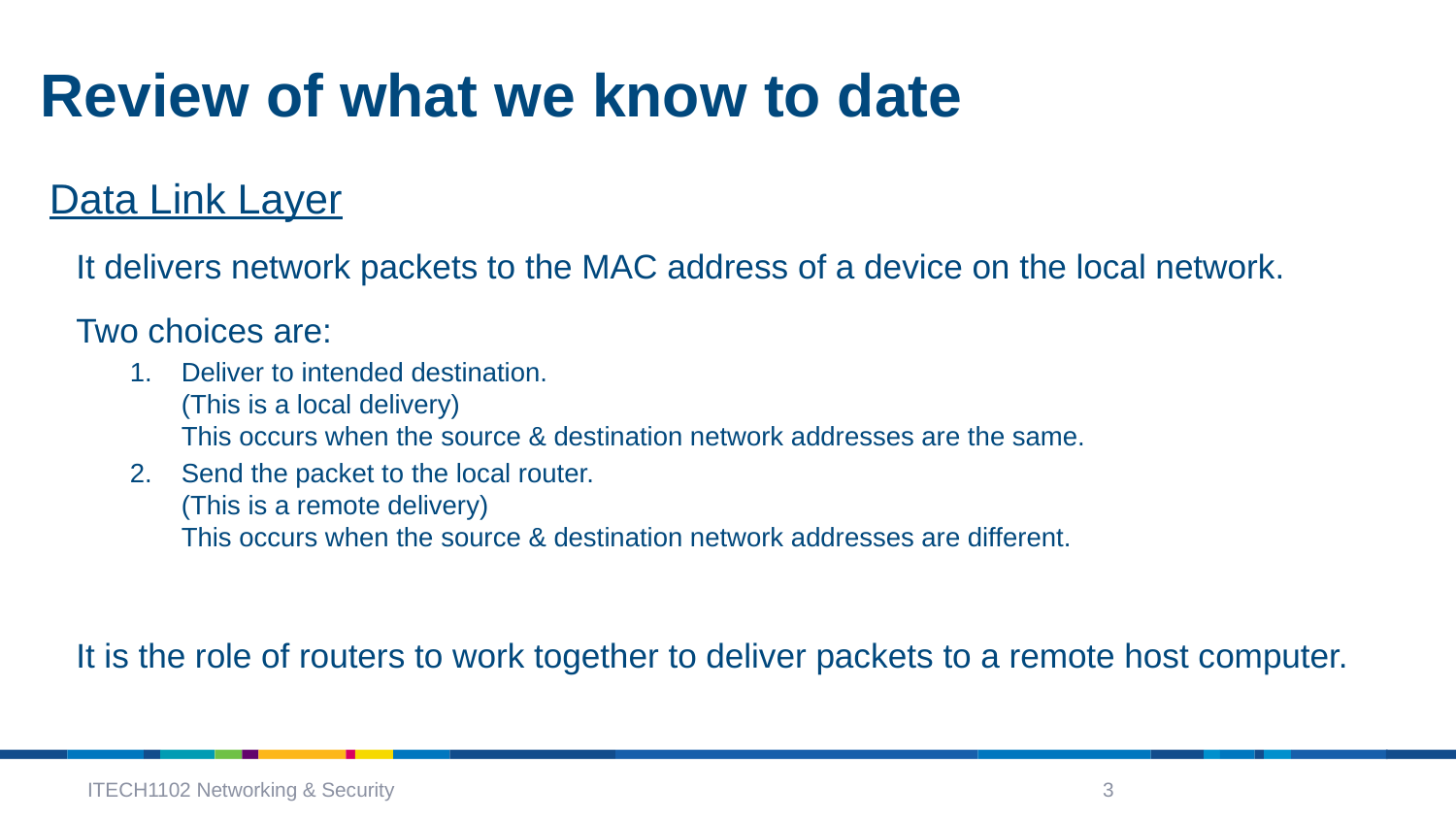

# Review of what we know to date
Data Link Layer
It delivers network packets to the MAC address of a device on the local network.
Two choices are:
Deliver to intended destination.
(This is a local delivery)
This occurs when the source & destination network addresses are the same.
Send the packet to the local router.
(This is a remote delivery)
This occurs when the source & destination network addresses are different.

It is the role of routers to work together to deliver packets to a remote host computer.
ITECH1102 Networking & Security
3